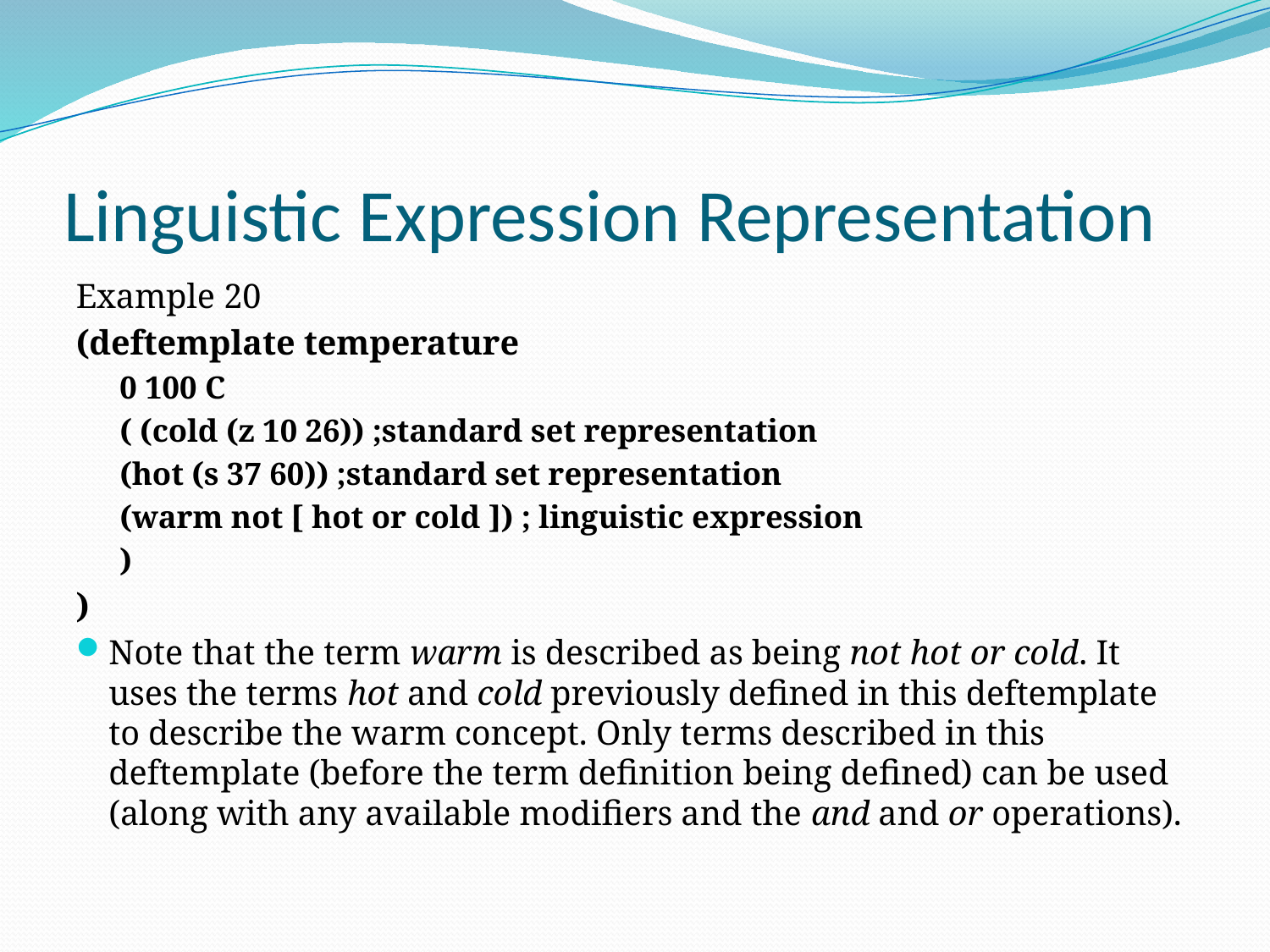

# Linguistic Expression Representation
Example 20
(deftemplate temperature
0 100 C
( (cold (z 10 26)) ;standard set representation
(hot (s 37 60)) ;standard set representation
(warm not [ hot or cold ]) ; linguistic expression
)
)
Note that the term warm is described as being not hot or cold. It uses the terms hot and cold previously defined in this deftemplate to describe the warm concept. Only terms described in this deftemplate (before the term definition being defined) can be used (along with any available modifiers and the and and or operations).